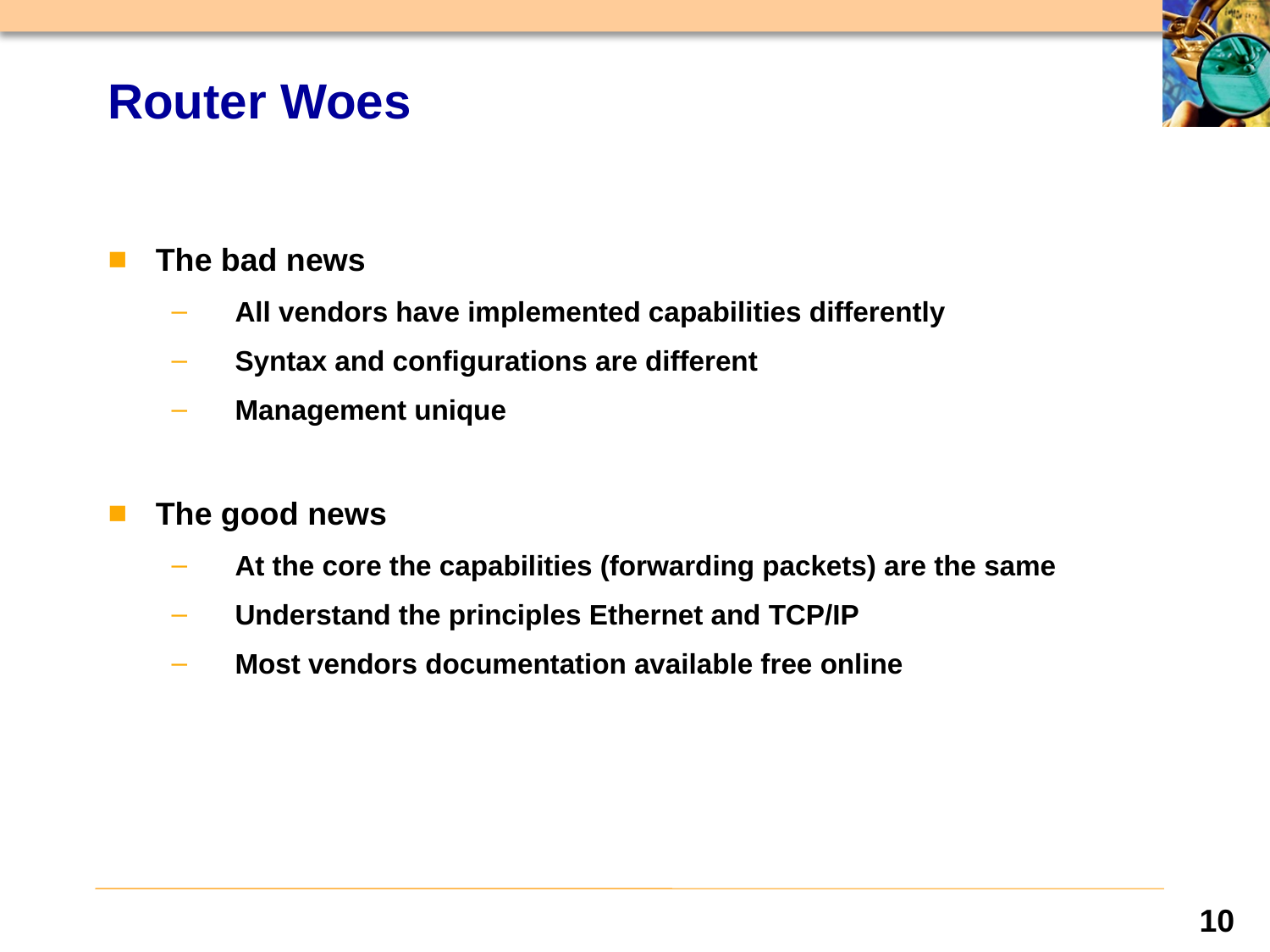

# Router Woes

The bad news
All vendors have implemented capabilities differently
Syntax and configurations are different
Management unique

The good news
At the core the capabilities (forwarding packets) are the same
Understand the principles Ethernet and TCP/IP
Most vendors documentation available free online